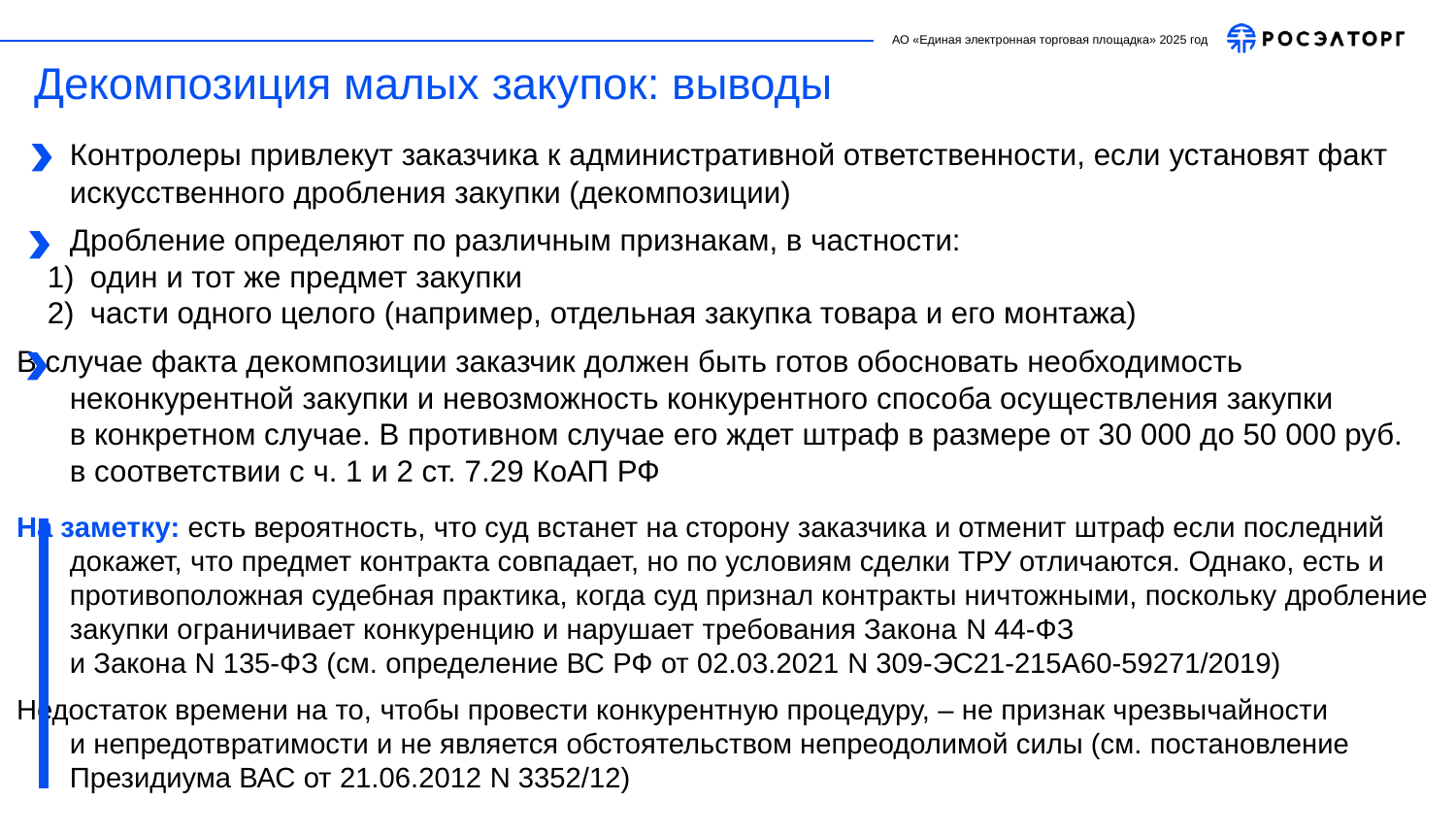

Декомпозиция малых закупок: выводы
	Контролеры привлекут заказчика к административной ответственности, если установят факт искусственного дробления закупки (декомпозиции)

	Дробление определяют по различным признакам, в частности:
 один и тот же предмет закупки
 части одного целого (например, отдельная закупка товара и его монтажа)

В случае факта декомпозиции заказчик должен быть готов обосновать необходимость неконкурентной закупки и невозможность конкурентного способа осуществления закупки
в конкретном случае. В противном случае его ждет штраф в размере от 30 000 до 50 000 руб.
в соответствии с ч. 1 и 2 ст. 7.29 КоАП РФ

На заметку: есть вероятность, что суд встанет на сторону заказчика и отменит штраф если последний докажет, что предмет контракта совпадает, но по условиям сделки ТРУ отличаются. Однако, есть и противоположная судебная практика, когда суд признал контракты ничтожными, поскольку дробление закупки ограничивает конкуренцию и нарушает требования Закона N 44-ФЗ
и Закона N 135-ФЗ (см. определение ВС РФ от 02.03.2021 N 309-ЭС21-215А60-59271/2019)

Недостаток времени на то, чтобы провести конкурентную процедуру, – не признак чрезвычайности
и непредотвратимости и не является обстоятельством непреодолимой силы (см. постановление Президиума ВАС от 21.06.2012 N 3352/12)